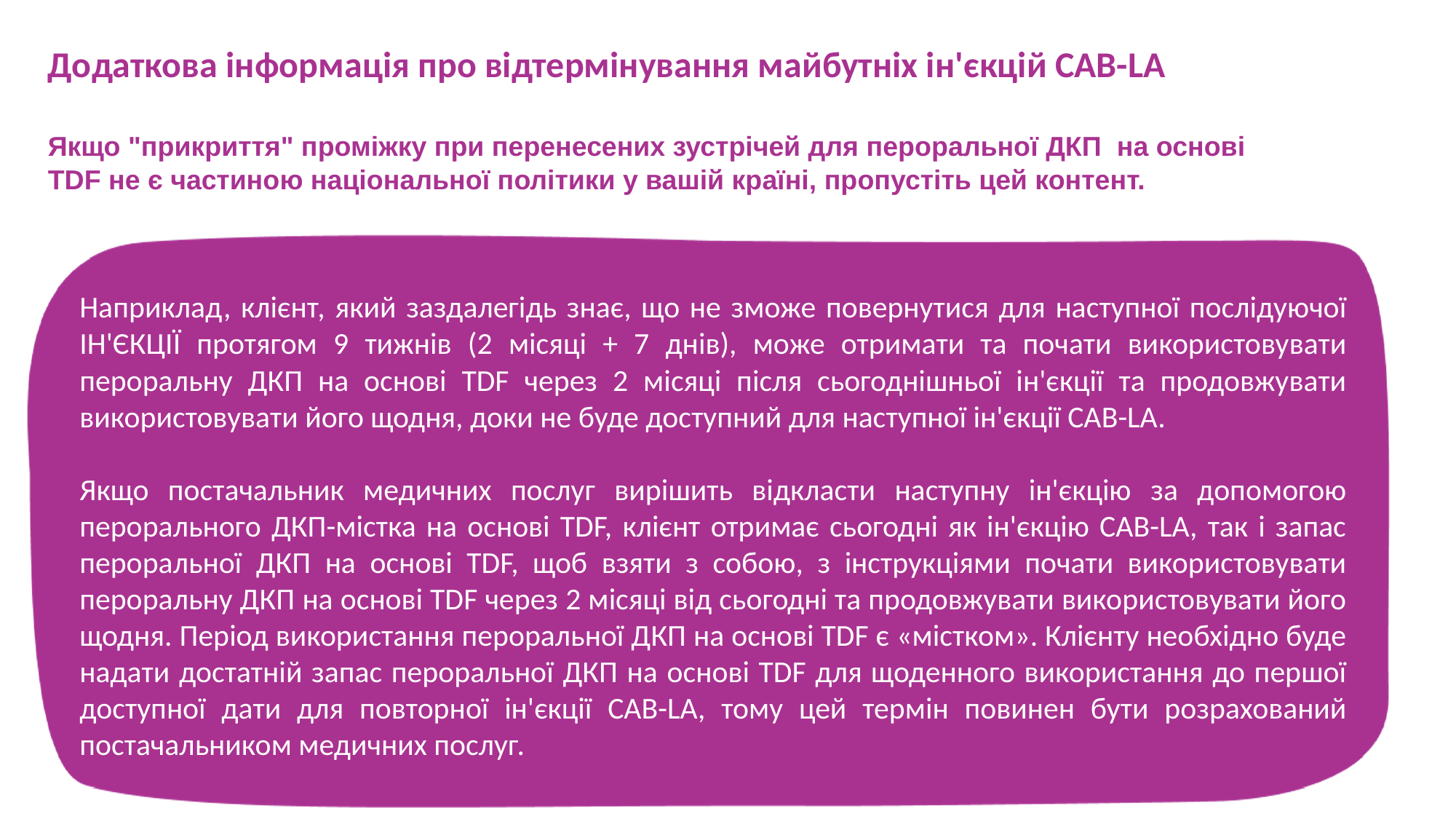

Додаткова інформація про відтермінування майбутніх ін'єкцій CAB-LA
Якщо "прикриття" проміжку при перенесених зустрічей для пероральної ДКП  на основі TDF не є частиною національної політики у вашій країні, пропустіть цей контент.

Наприклад, клієнт, який заздалегідь знає, що не зможе повернутися для наступної послідуючої ІН'ЄКЦІЇ протягом 9 тижнів (2 місяці + 7 днів), може отримати та почати використовувати пероральну ДКП на основі TDF через 2 місяці після сьогоднішньої ін'єкції та продовжувати використовувати його щодня, доки не буде доступний для наступної ін'єкції CAB-LA.

Якщо постачальник медичних послуг вирішить відкласти наступну ін'єкцію за допомогою перорального ДКП-містка на основі TDF, клієнт отримає сьогодні як ін'єкцію CAB-LA, так і запас пероральної ДКП на основі TDF, щоб взяти з собою, з інструкціями почати використовувати пероральну ДКП на основі TDF через 2 місяці від сьогодні та продовжувати використовувати його щодня. Період використання пероральної ДКП на основі TDF є «містком». Клієнту необхідно буде надати достатній запас пероральної ДКП на основі TDF для щоденного використання до першої доступної дати для повторної ін'єкції CAB-LA, тому цей термін повинен бути розрахований постачальником медичних послуг.